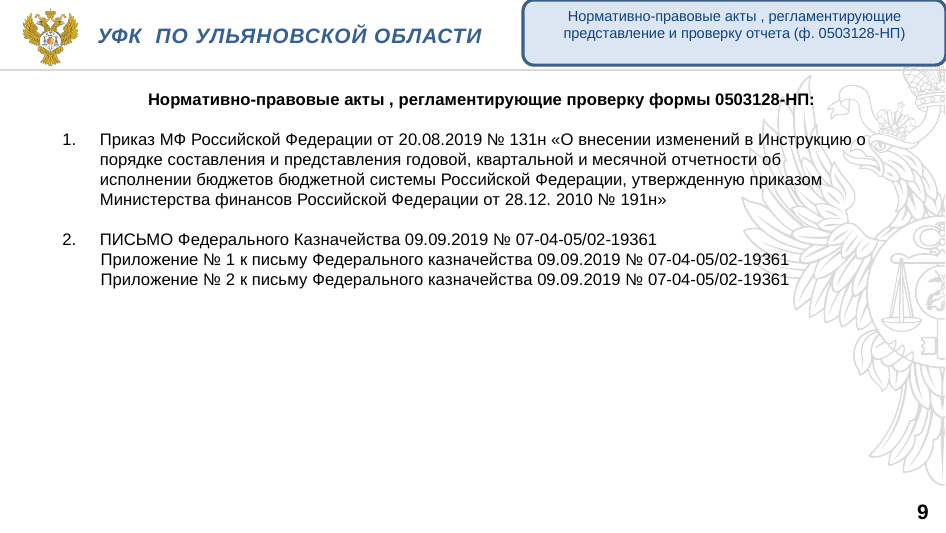

Нормативно-правовые акты , регламентирующие представление и проверку отчета (ф. 0503128-НП)

Уфк  по ульяновской области

                  Нормативно-правовые акты , регламентирующие проверку формы 0503128-НП:

Приказ МФ Российской Федерации от 20.08.2019 № 131н «О внесении изменений в Инструкцию о порядке составления и представления годовой, квартальной и месячной отчетности об исполнении бюджетов бюджетной системы Российской Федерации, утвержденную приказом Министерства финансов Российской Федерации от 28.12. 2010 № 191н»

ПИСЬМО Федерального Казначейства 09.09.2019 № 07-04-05/02-19361
        Приложение № 1 к письму Федерального казначейства 09.09.2019 № 07-04-05/02-19361
        Приложение № 2 к письму Федерального казначейства 09.09.2019 № 07-04-05/02-19361

9